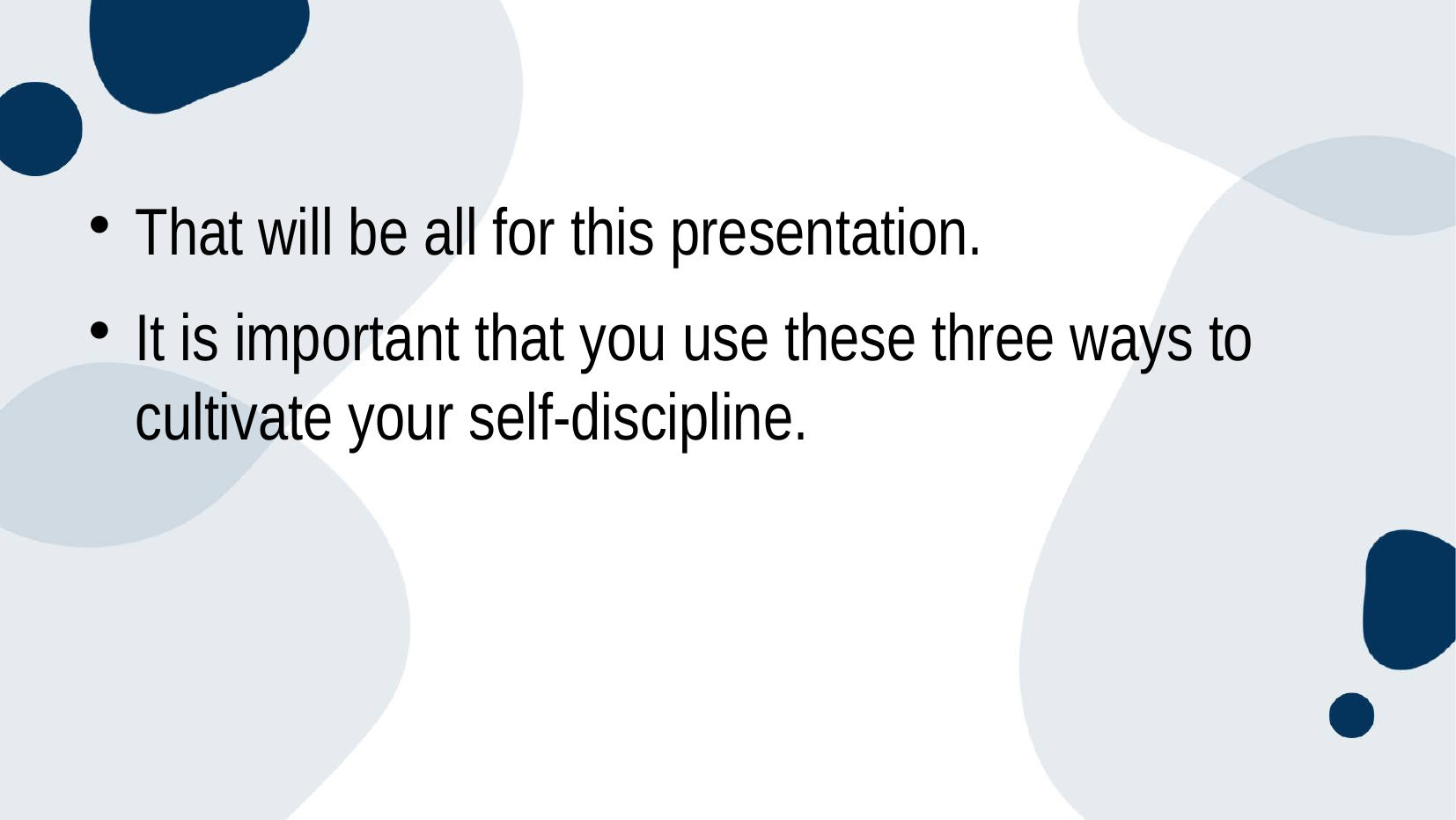

#
That will be all for this presentation.
It is important that you use these three ways to cultivate your self-discipline.